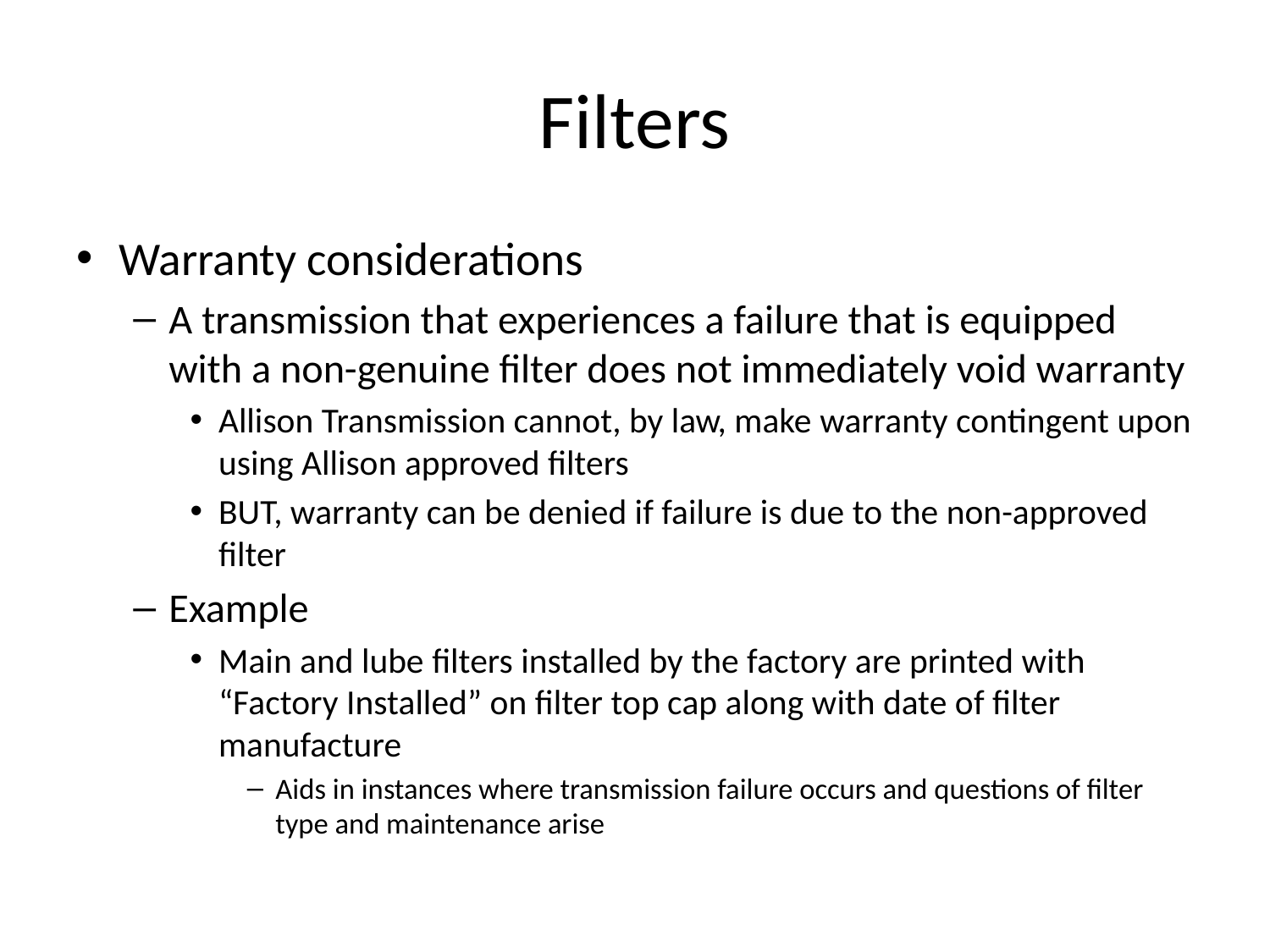

# Filters
Warranty considerations
A transmission that experiences a failure that is equipped with a non-genuine filter does not immediately void warranty
Allison Transmission cannot, by law, make warranty contingent upon using Allison approved filters
BUT, warranty can be denied if failure is due to the non-approved filter
Example
Main and lube filters installed by the factory are printed with “Factory Installed” on filter top cap along with date of filter manufacture
Aids in instances where transmission failure occurs and questions of filter type and maintenance arise